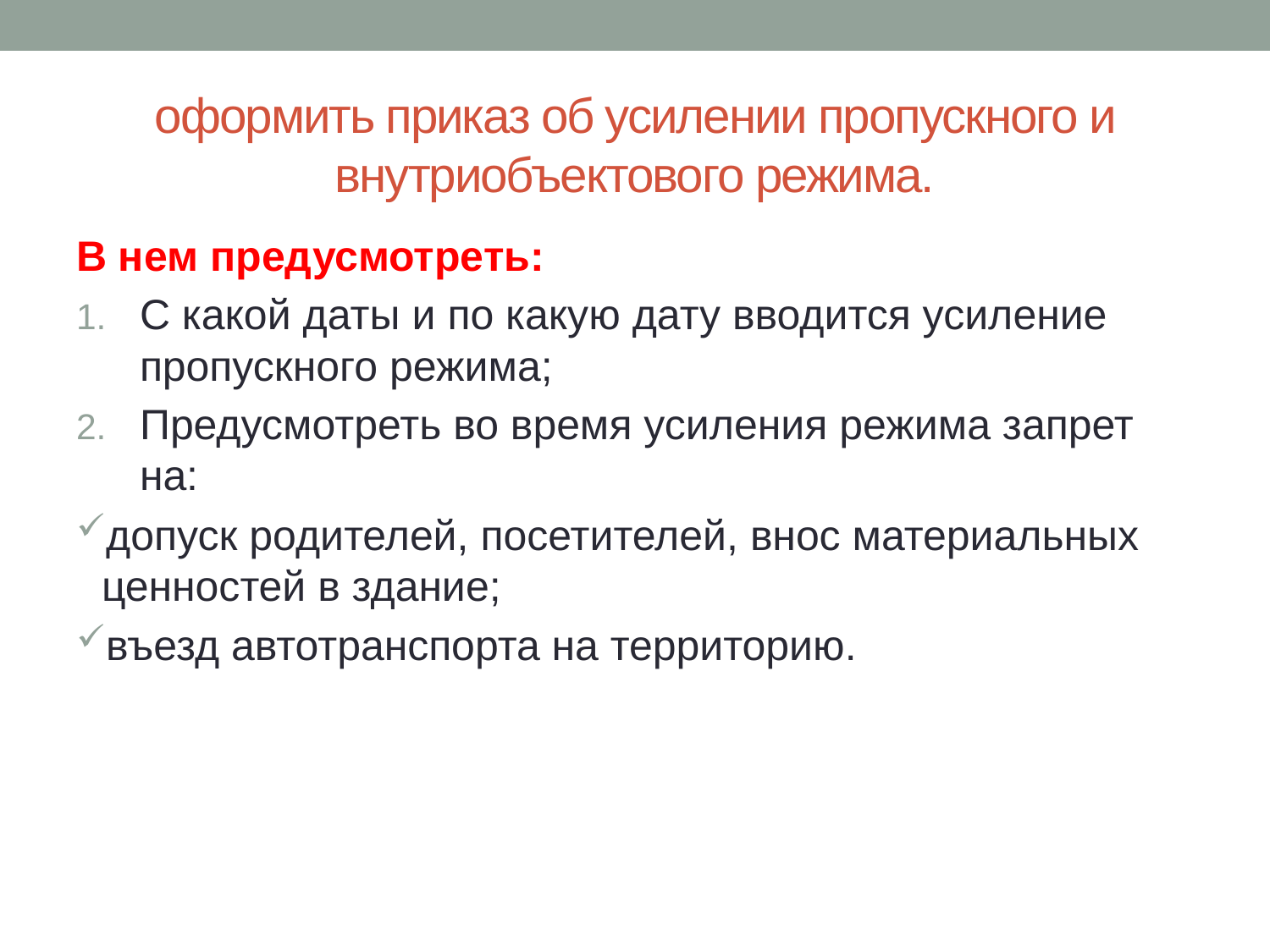

# оформить приказ об усилении пропускного и внутриобъектового режима.
В нем предусмотреть:
С какой даты и по какую дату вводится усиление пропускного режима;
Предусмотреть во время усиления режима запрет на:
допуск родителей, посетителей, внос материальных ценностей в здание;
въезд автотранспорта на территорию.